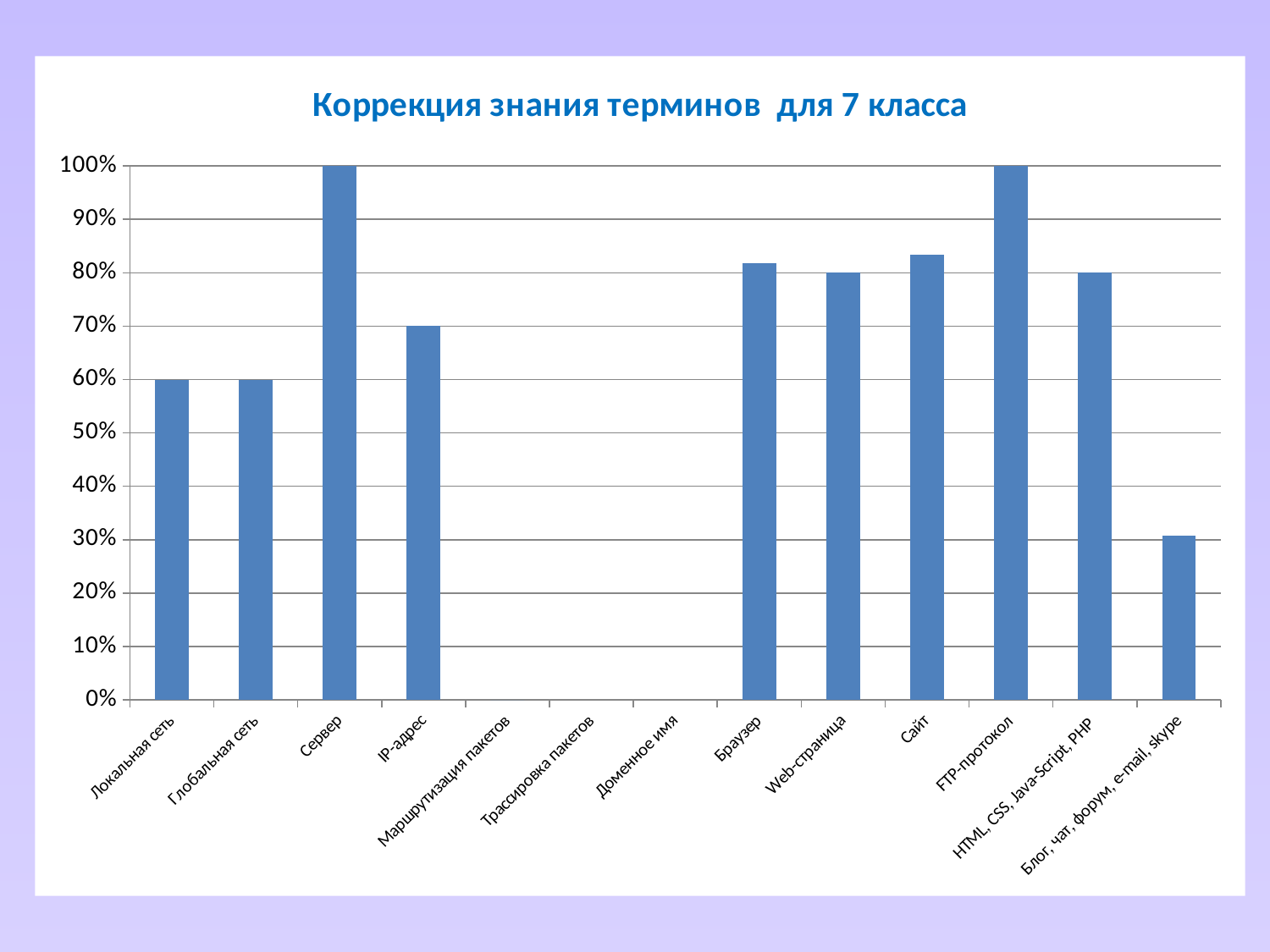

### Chart: Коррекция знания терминов  для 7 класса

| Category | Доля коррекции |
|---|---|
| Локальная сеть | 0.6 |
| Глобальная сеть | 0.6 |
| Сервер | 1.0 |
| IP-адрес | 0.7 |
| Маршрутизация пакетов | 0.0 |
| Трассировка пакетов | None |
| Доменное имя | None |
| Браузер | 0.8181818181818182 |
| Web-страница | 0.8 |
| Сайт | 0.8333333333333334 |
| FTP-протокол | 1.0 |
| HTML, CSS, Java-Script, PHP  | 0.8 |
| Блог, чат, форум, e-mail, skype | 0.3076923076923077 |